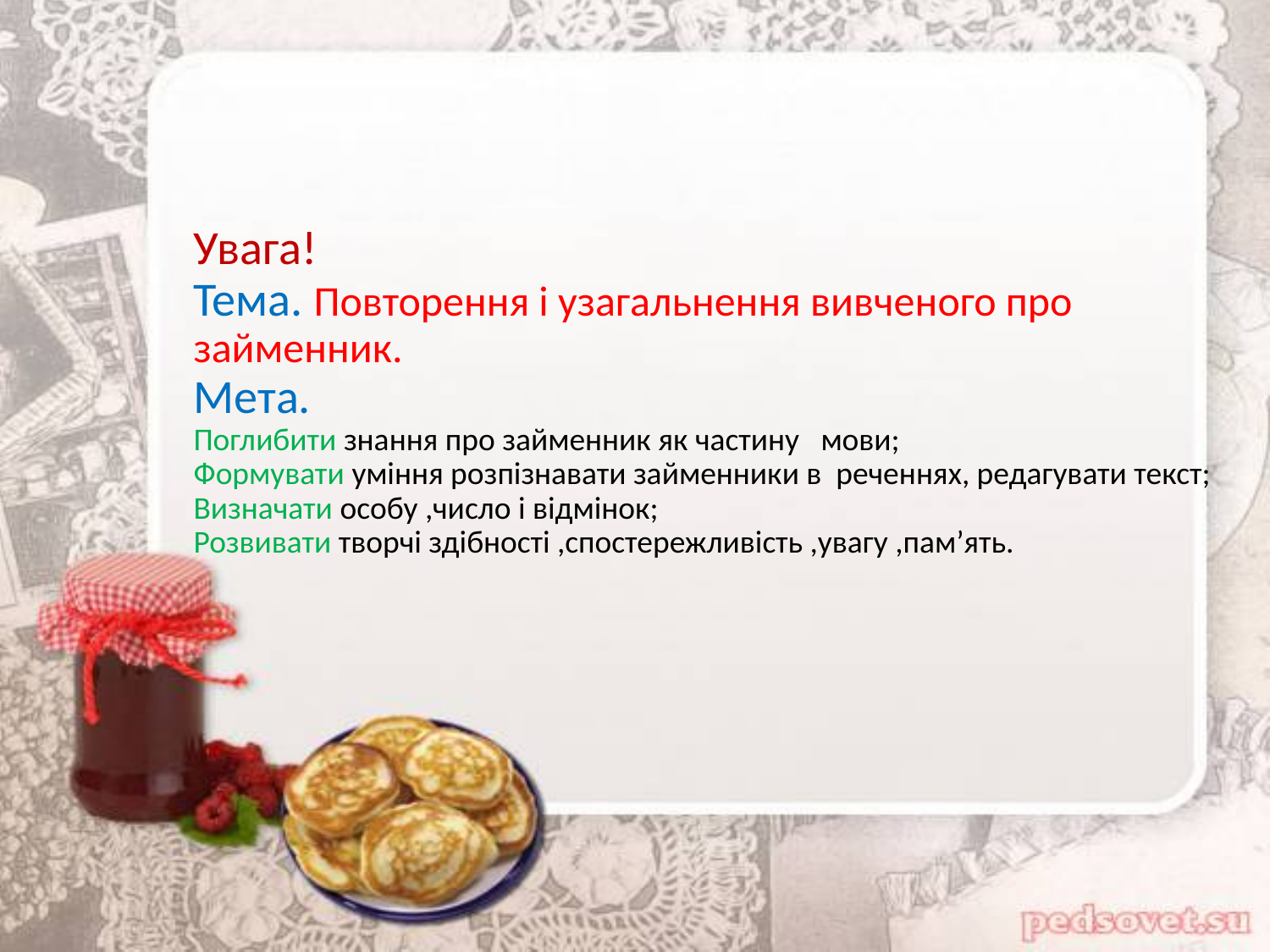

# Увага! Тема. Повторення і узагальнення вивченого про займенник. Мета. Поглибити знання про займенник як частину   мови; Формувати уміння розпізнавати займенники в  реченнях, редагувати текст; Визначати особу ,число і відмінок; Розвивати творчі здібності ,спостережливість ,увагу ,пам’ять.